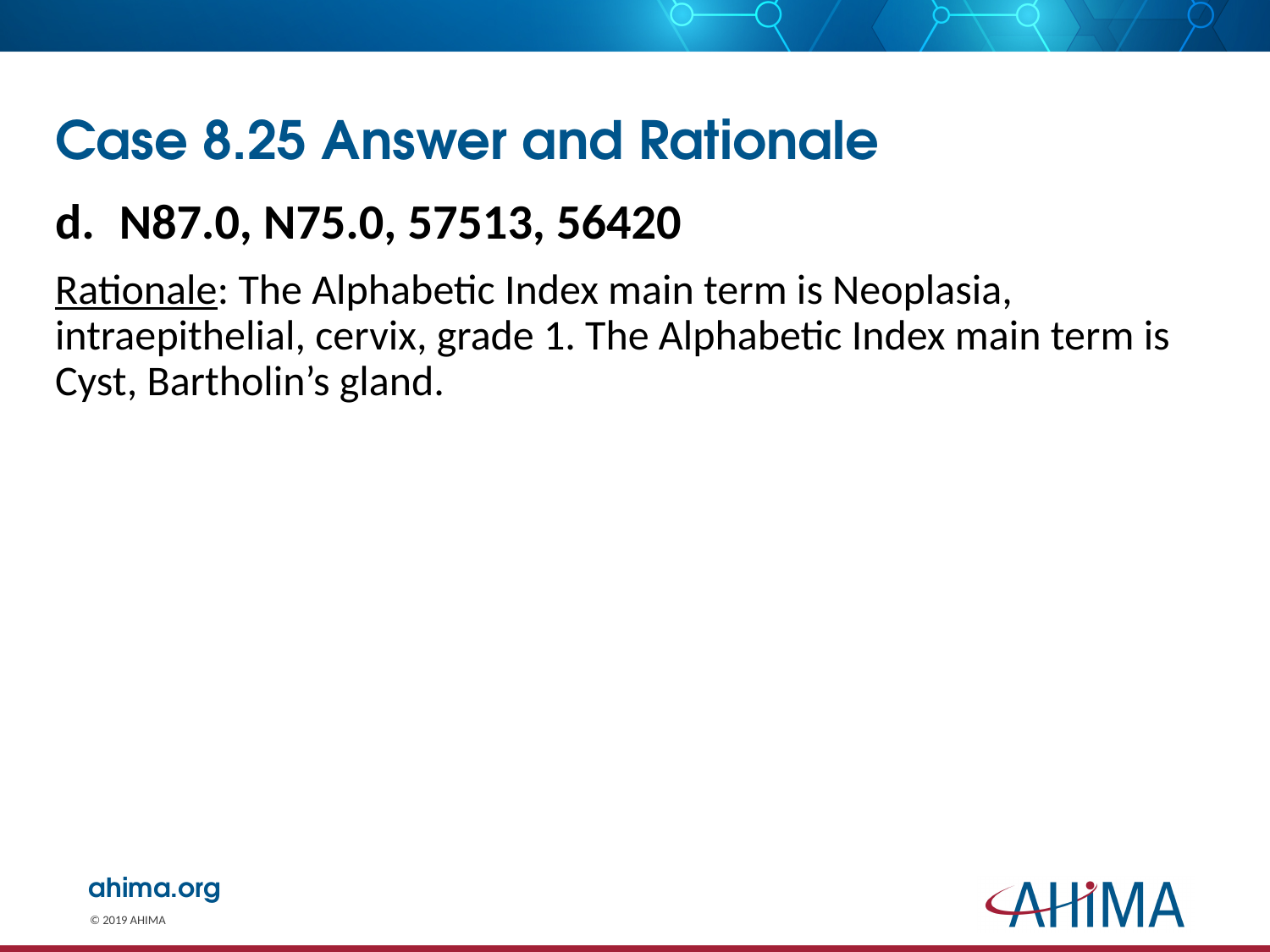

# Case 8.25 Answer and Rationale
N87.0, N75.0, 57513, 56420
Rationale: The Alphabetic Index main term is Neoplasia, intraepithelial, cervix, grade 1. The Alphabetic Index main term is Cyst, Bartholin’s gland.